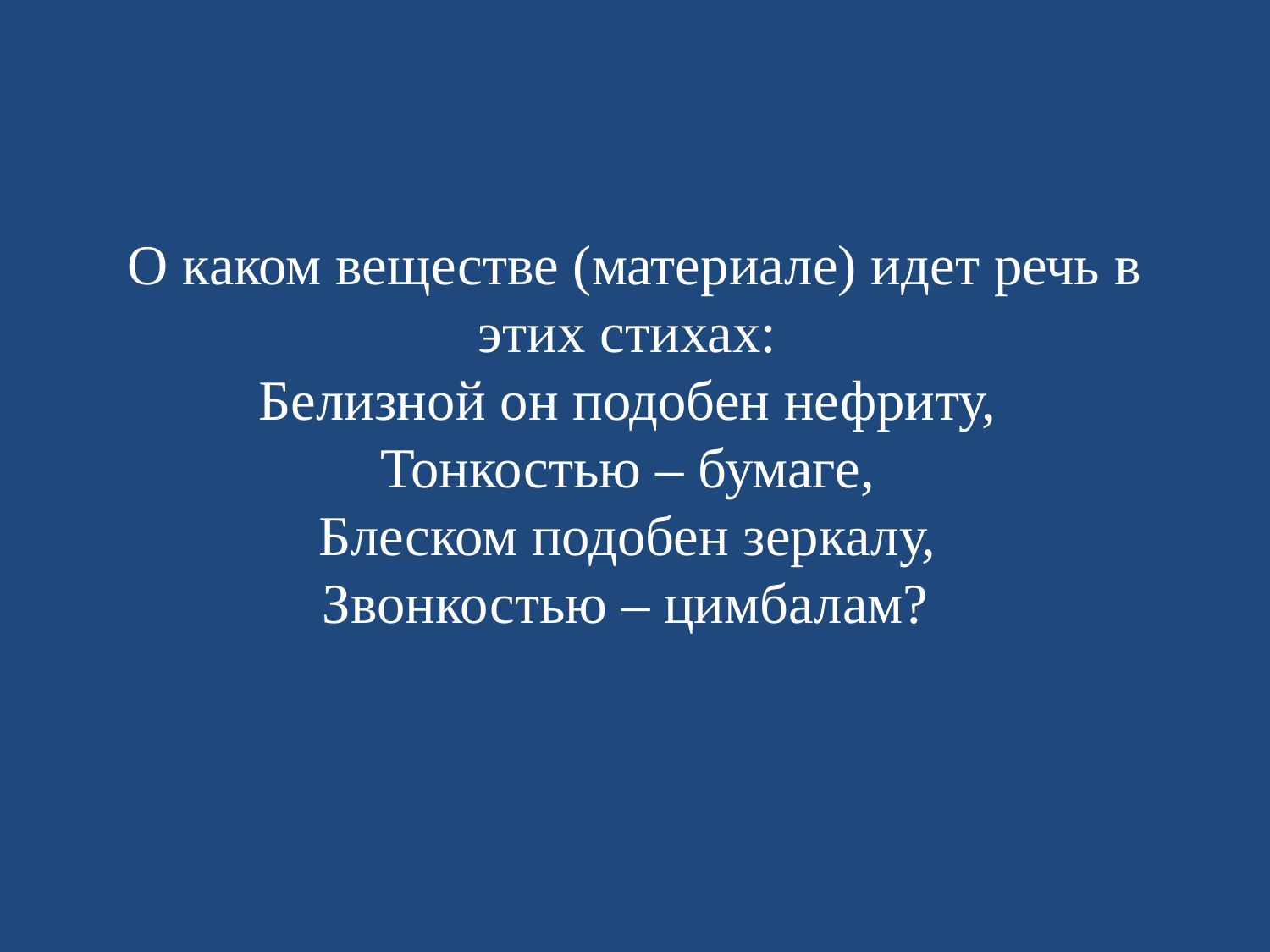

О каком веществе (материале) идет речь в этих стихах: 
Белизной он подобен нефриту, 
Тонкостью – бумаге, 
Блеском подобен зеркалу, 
Звонкостью – цимбалам?